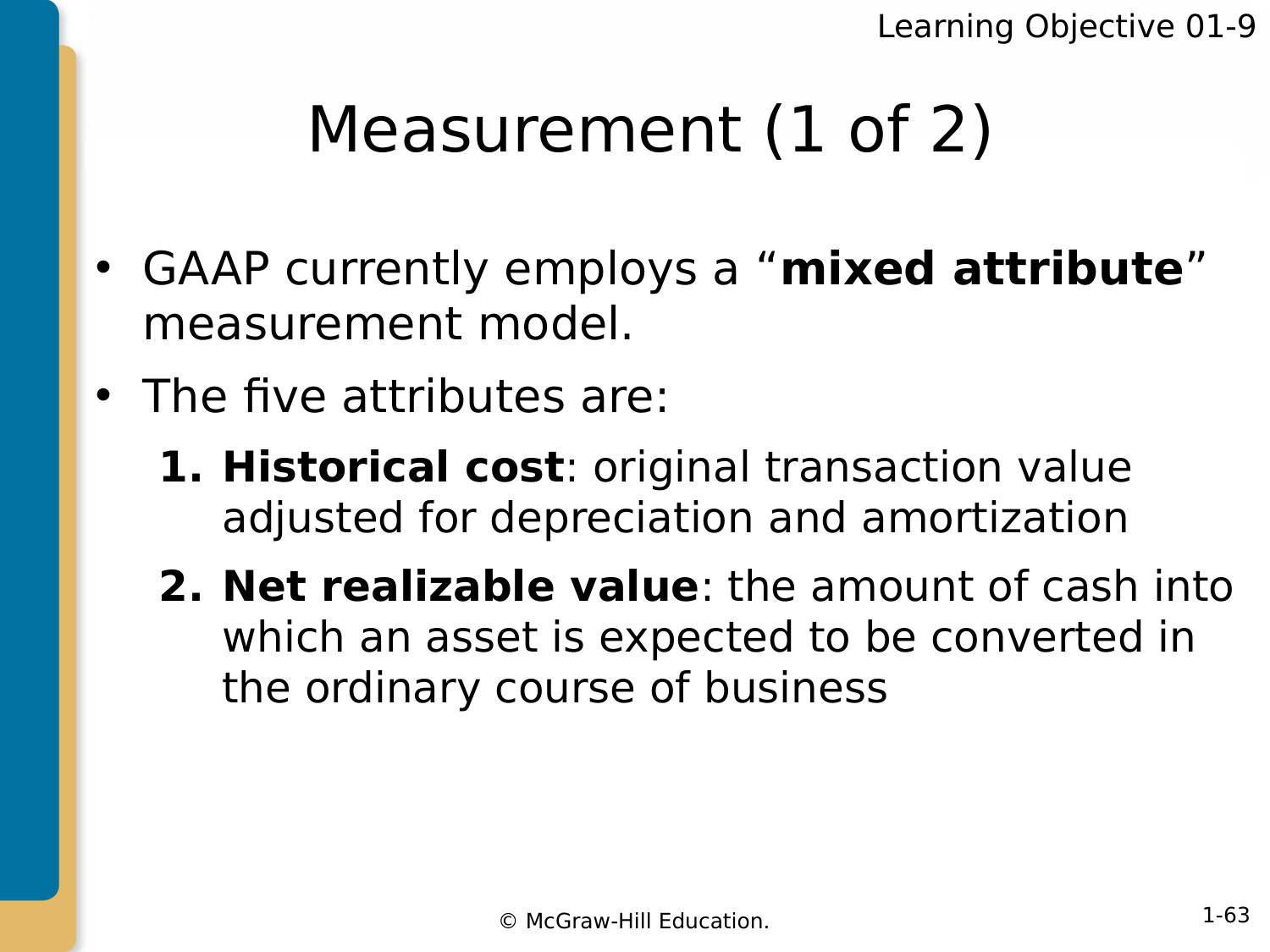

Learning Objective 01-9
# Measurement (1 of 2)
GAAP currently employs a “mixed attribute” measurement model.
The five attributes are:
Historical cost: original transaction value adjusted for depreciation and amortization
Net realizable value: the amount of cash into which an asset is expected to be converted in the ordinary course of business